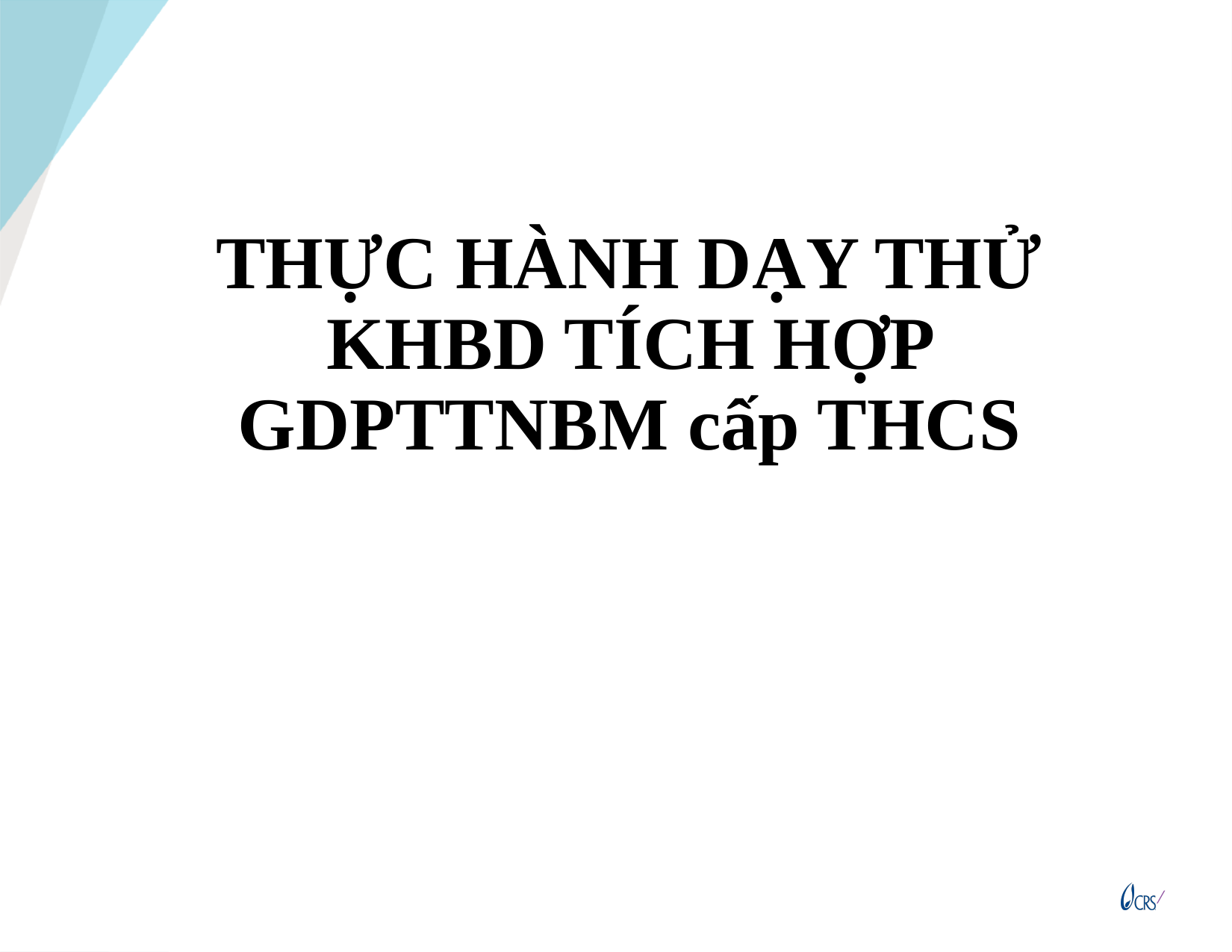

THỰC HÀNH DẠY THỬ KHBD TÍCH HỢP GDPTTNBM cấp THCS
31